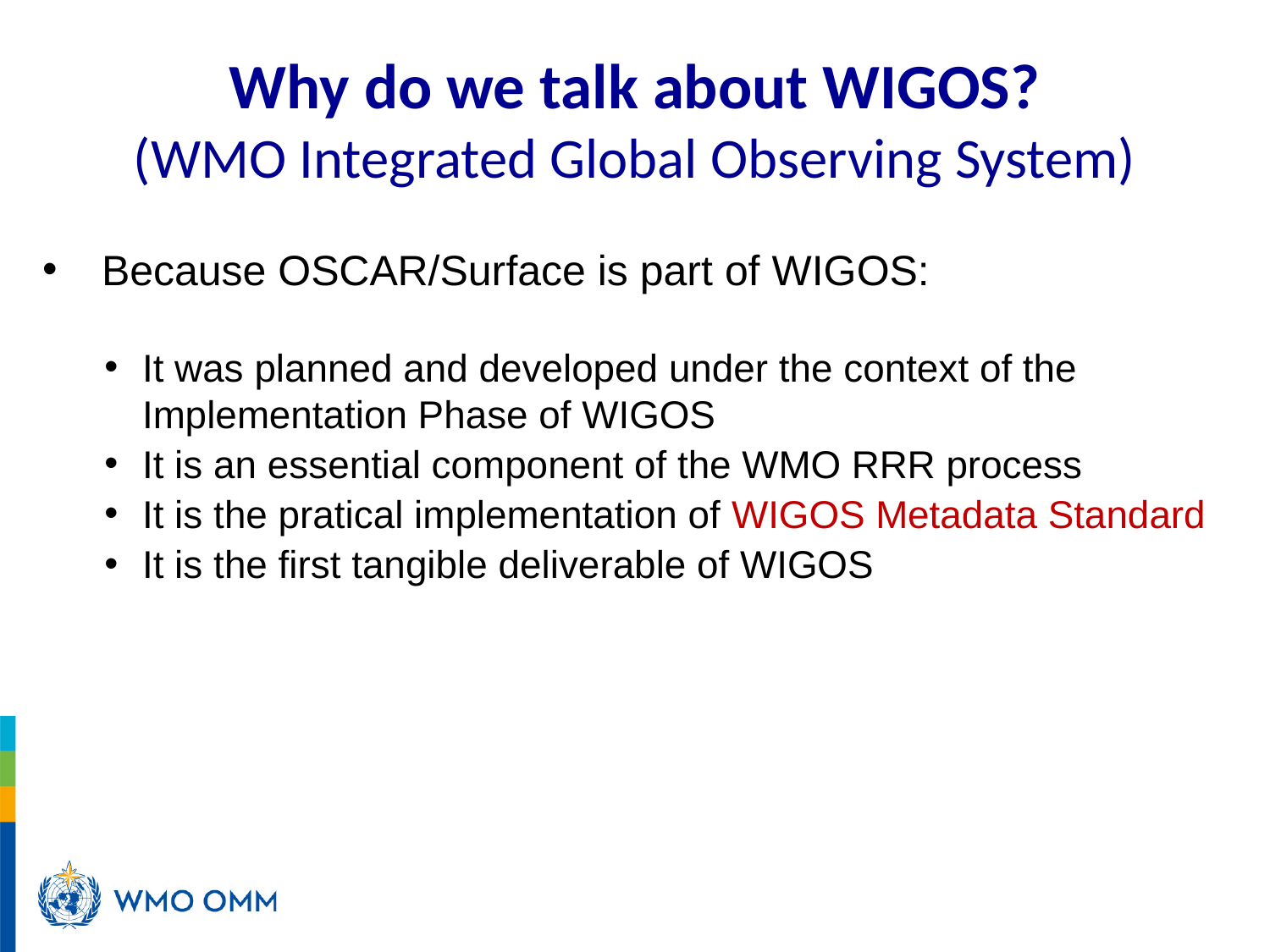

# Why do we talk about WIGOS? (WMO Integrated Global Observing System)
Because OSCAR/Surface is part of WIGOS:

It was planned and developed under the context of the Implementation Phase of WIGOS
It is an essential component of the WMO RRR process
It is the pratical implementation of WIGOS Metadata Standard
It is the first tangible deliverable of WIGOS